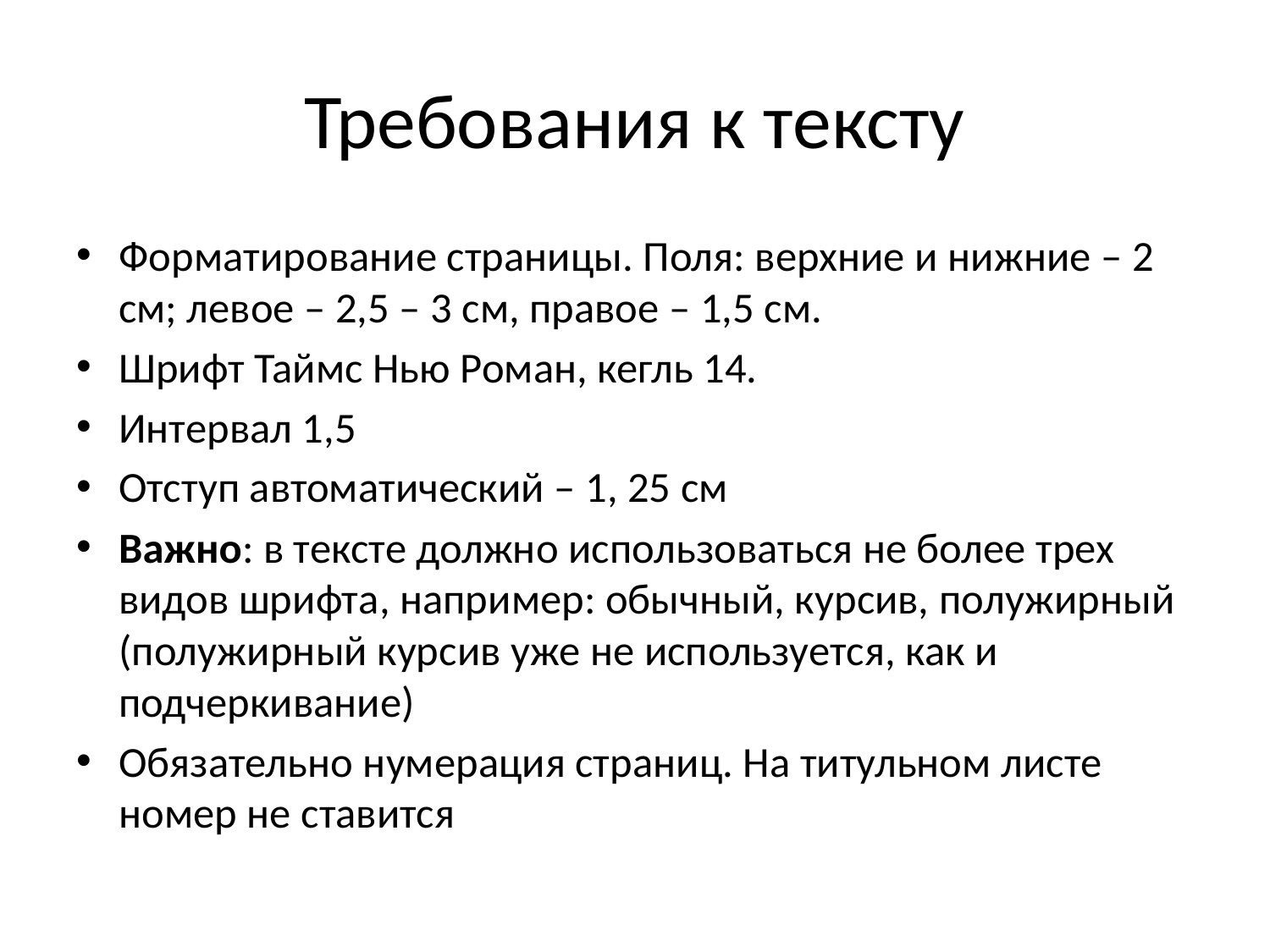

# Требования к тексту
Форматирование страницы. Поля: верхние и нижние – 2 см; левое – 2,5 – 3 см, правое – 1,5 см.
Шрифт Таймс Нью Роман, кегль 14.
Интервал 1,5
Отступ автоматический – 1, 25 см
Важно: в тексте должно использоваться не более трех видов шрифта, например: обычный, курсив, полужирный (полужирный курсив уже не используется, как и подчеркивание)
Обязательно нумерация страниц. На титульном листе номер не ставится